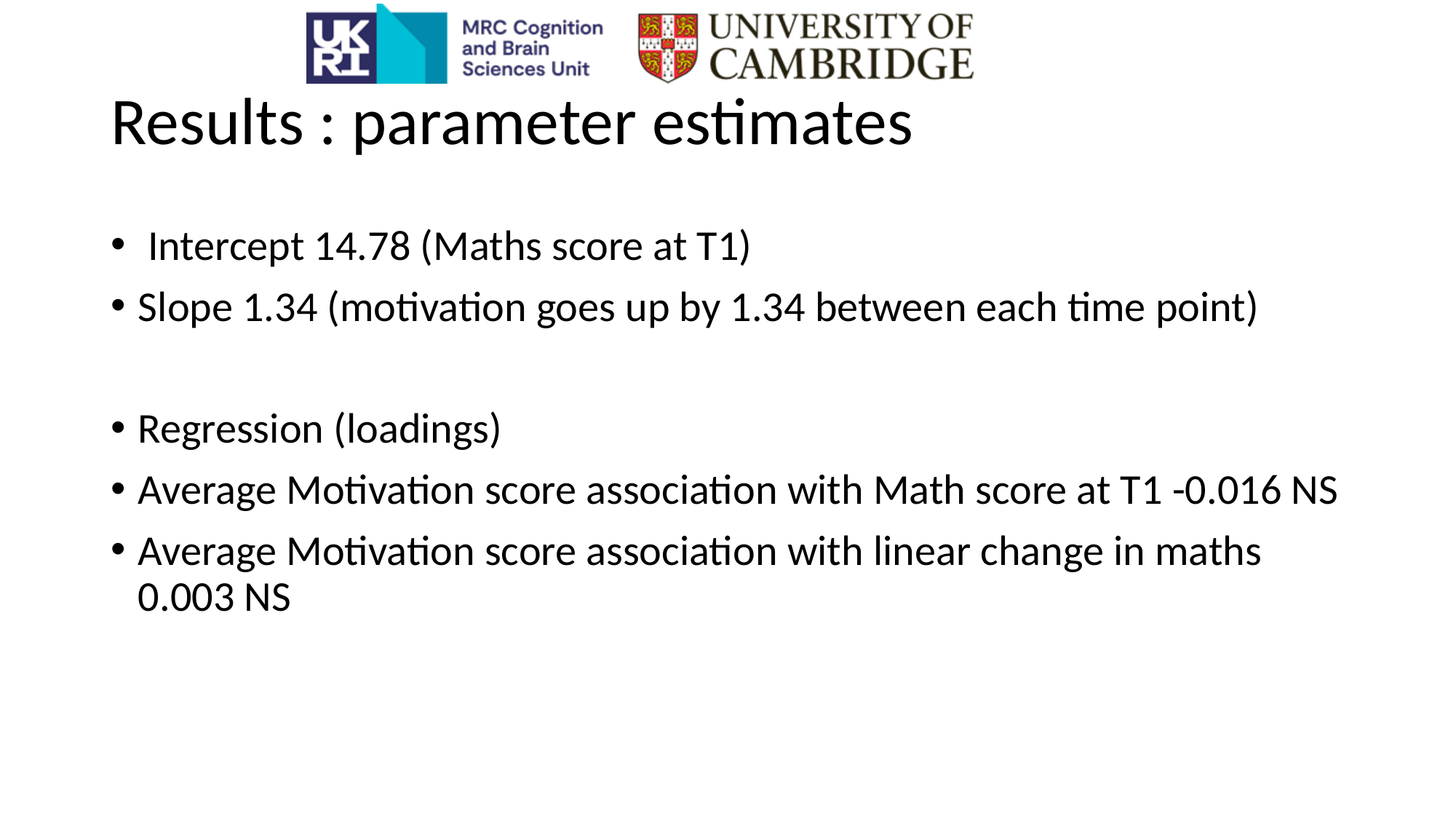

# Results : parameter estimates
 Intercept 14.78 (Maths score at T1)
Slope 1.34 (motivation goes up by 1.34 between each time point)

Regression (loadings)
Average Motivation score association with Math score at T1 -0.016 NS
Average Motivation score association with linear change in maths 0.003 NS